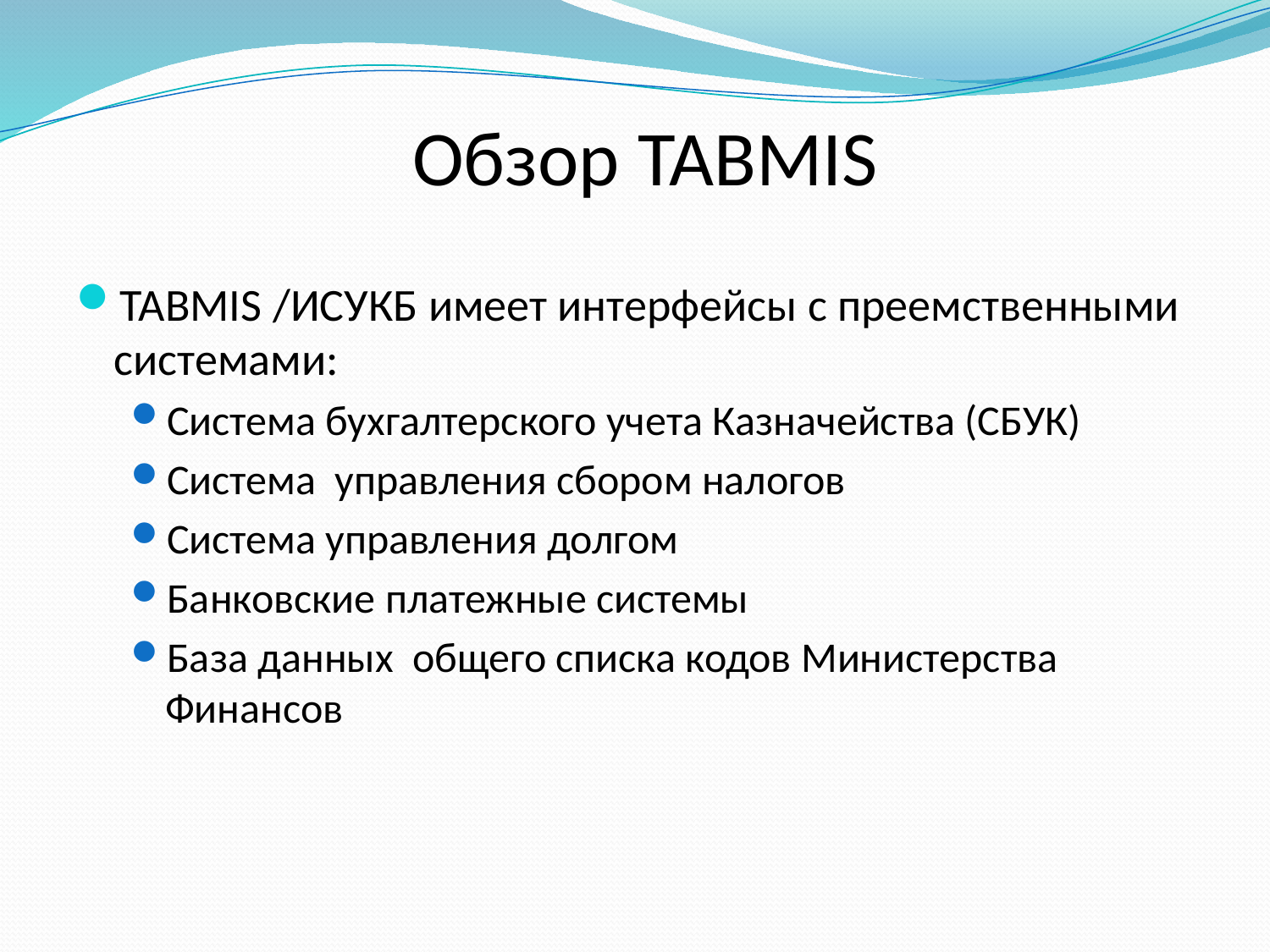

# Обзор TABMIS
TABMIS /ИСУКБ имеет интерфейсы с преемственными системами:
Система бухгалтерского учета Казначейства (СБУК)
Система  управления сбором налогов
Система управления долгом
Банковские платежные системы
База данных  общего списка кодов Министерства Финансов